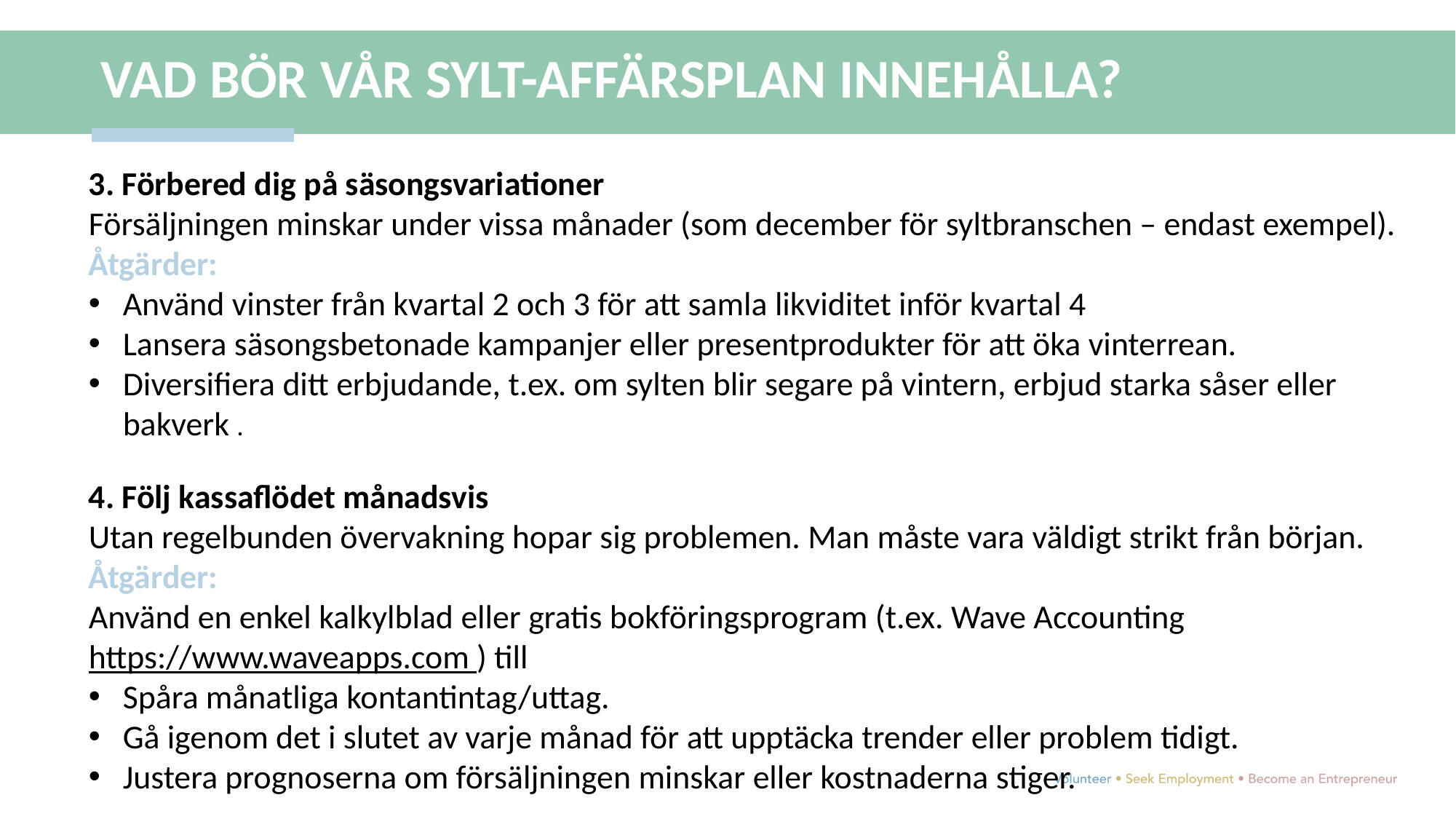

VAD BÖR VÅR SYLT-AFFÄRSPLAN INNEHÅLLA?

3. Förbered dig på säsongsvariationer
Försäljningen minskar under vissa månader (som december för syltbranschen – endast exempel).
Åtgärder:
Använd vinster från kvartal 2 och 3 för att samla likviditet inför kvartal 4
Lansera säsongsbetonade kampanjer eller presentprodukter för att öka vinterrean.
Diversifiera ditt erbjudande, t.ex. om sylten blir segare på vintern, erbjud starka såser eller bakverk .

4. Följ kassaflödet månadsvis
Utan regelbunden övervakning hopar sig problemen. Man måste vara väldigt strikt från början.
Åtgärder:
Använd en enkel kalkylblad eller gratis bokföringsprogram (t.ex. Wave Accounting
https://www.waveapps.com ) till
Spåra månatliga kontantintag/uttag.
Gå igenom det i slutet av varje månad för att upptäcka trender eller problem tidigt.
Justera prognoserna om försäljningen minskar eller kostnaderna stiger.